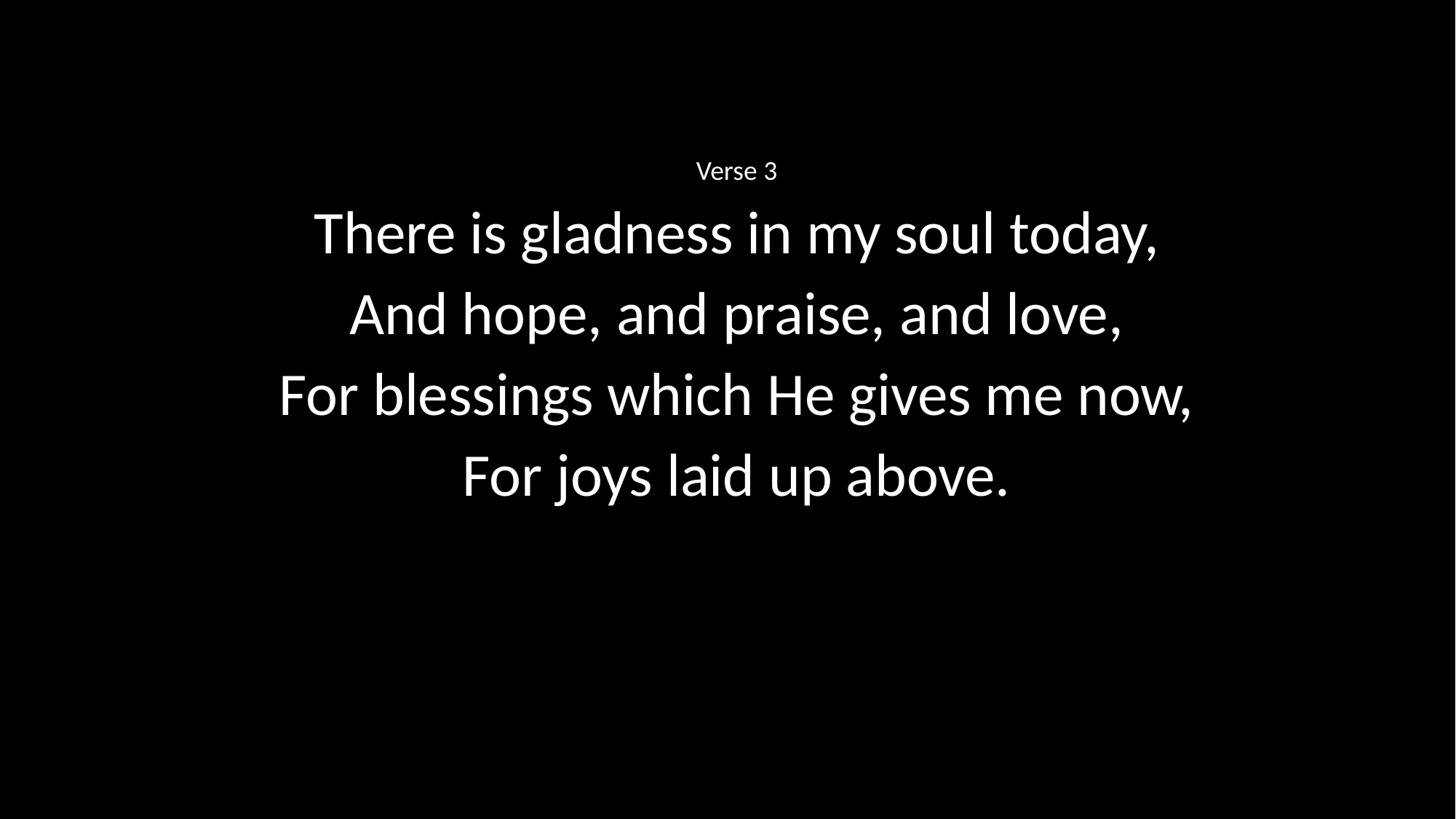

Verse 3
There is gladness in my soul today,
And hope, and praise, and love,
For blessings which He gives me now,
For joys laid up above.